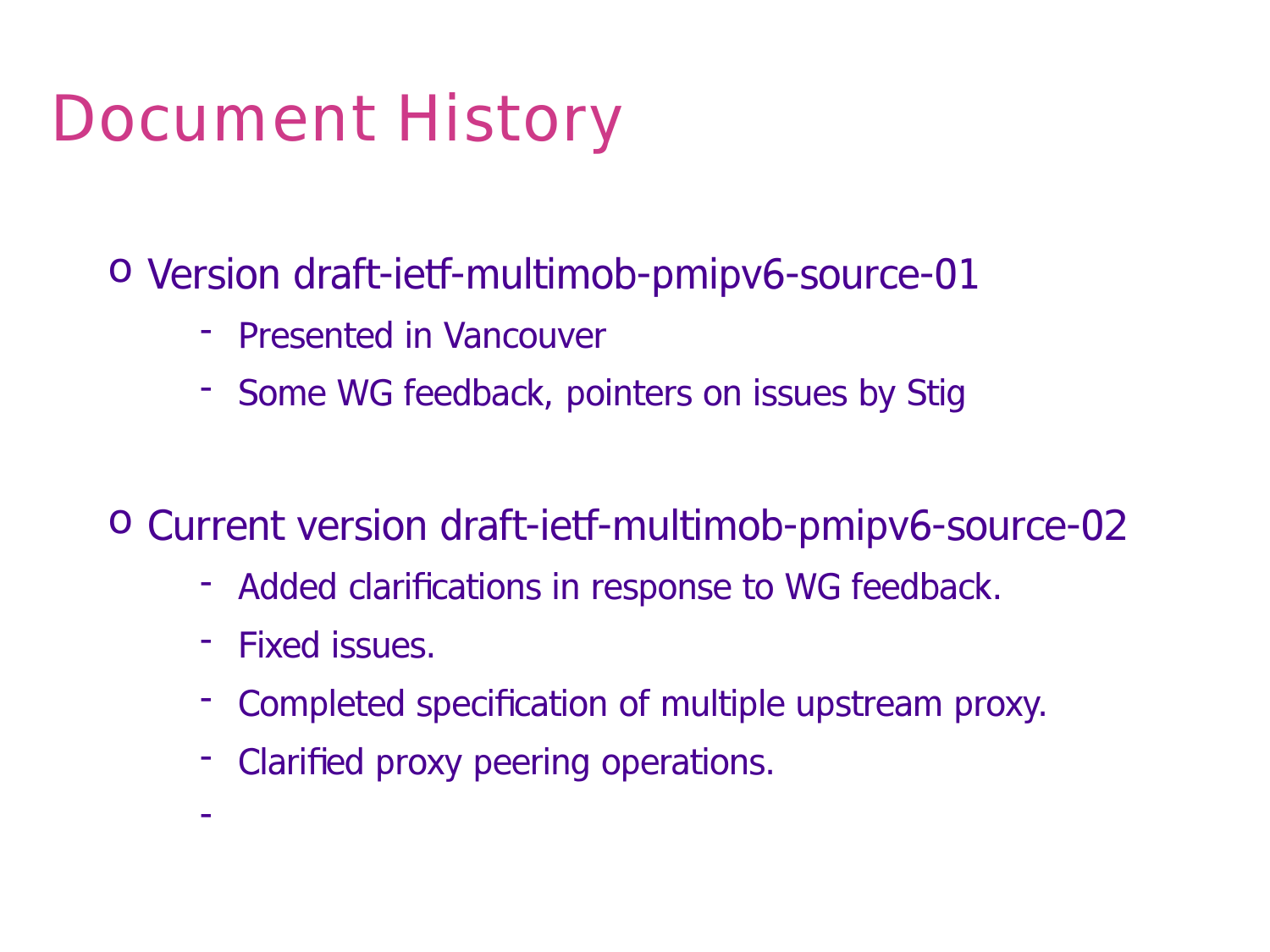

# Document History
Version draft-ietf-multimob-pmipv6-source-01
Presented in Vancouver
Some WG feedback, pointers on issues by Stig

Current version draft-ietf-multimob-pmipv6-source-02
Added clarifications in response to WG feedback.
Fixed issues.
Completed specification of multiple upstream proxy.
Clarified proxy peering operations.